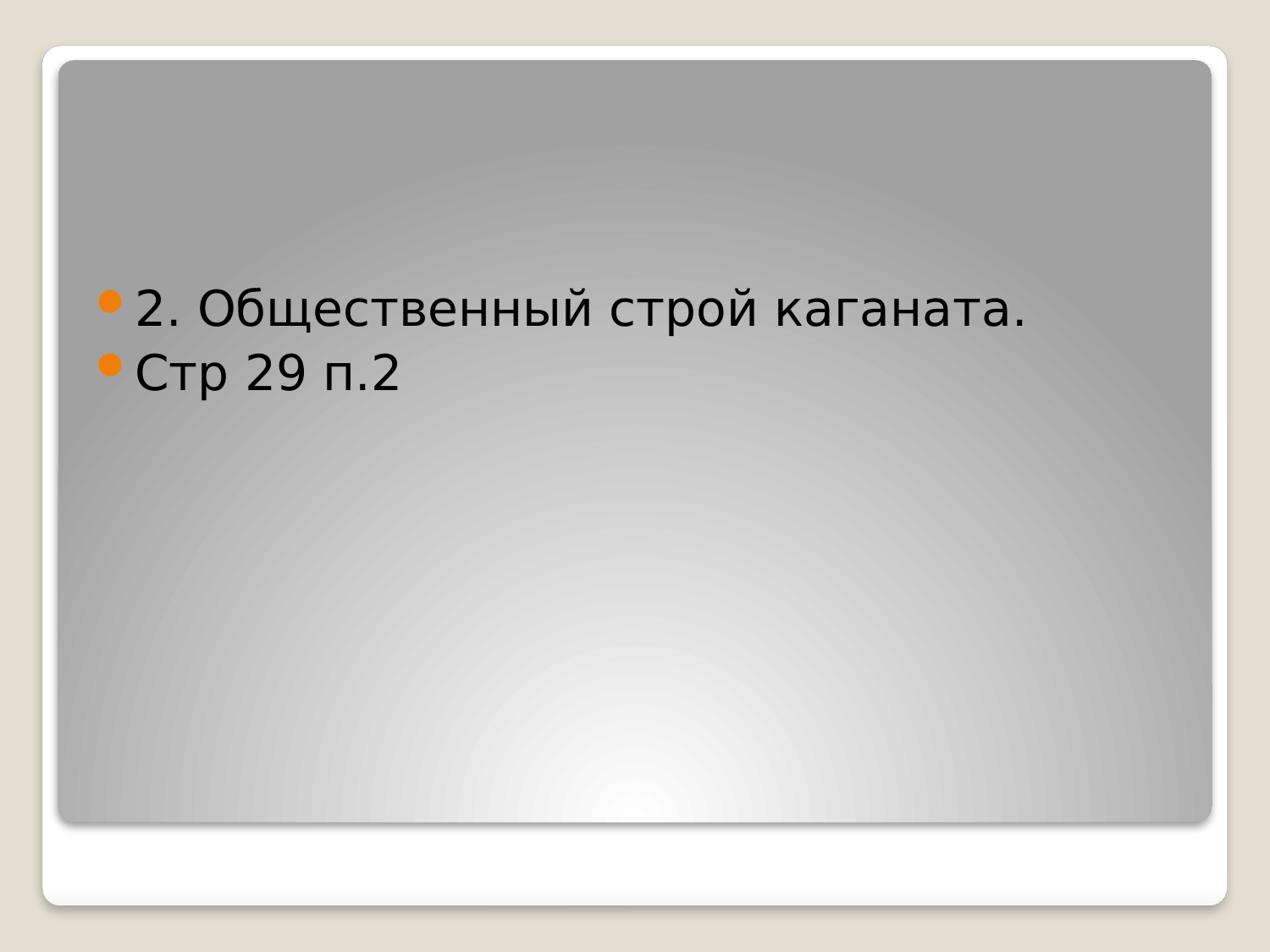

2. Общественный строй каганата.
Стр 29 п.2
#